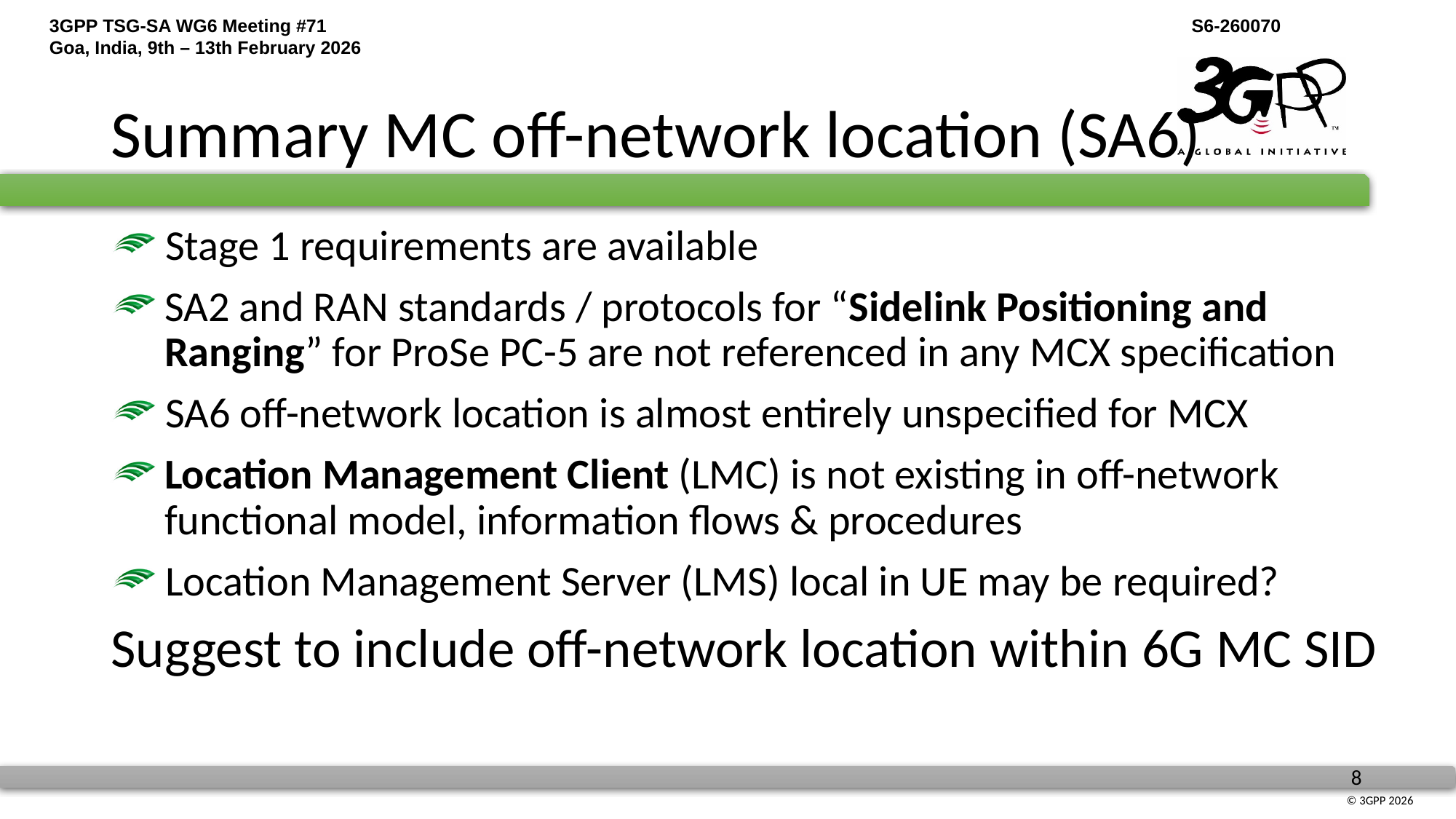

# Summary MC off-network location (SA6)
 Stage 1 requirements are available
SA2 and RAN standards / protocols for “Sidelink Positioning and Ranging” for ProSe PC-5 are not referenced in any MCX specification
 SA6 off-network location is almost entirely unspecified for MCX
Location Management Client (LMC) is not existing in off-network functional model, information flows & procedures
 Location Management Server (LMS) local in UE may be required?
Suggest to include off-network location within 6G MC SID